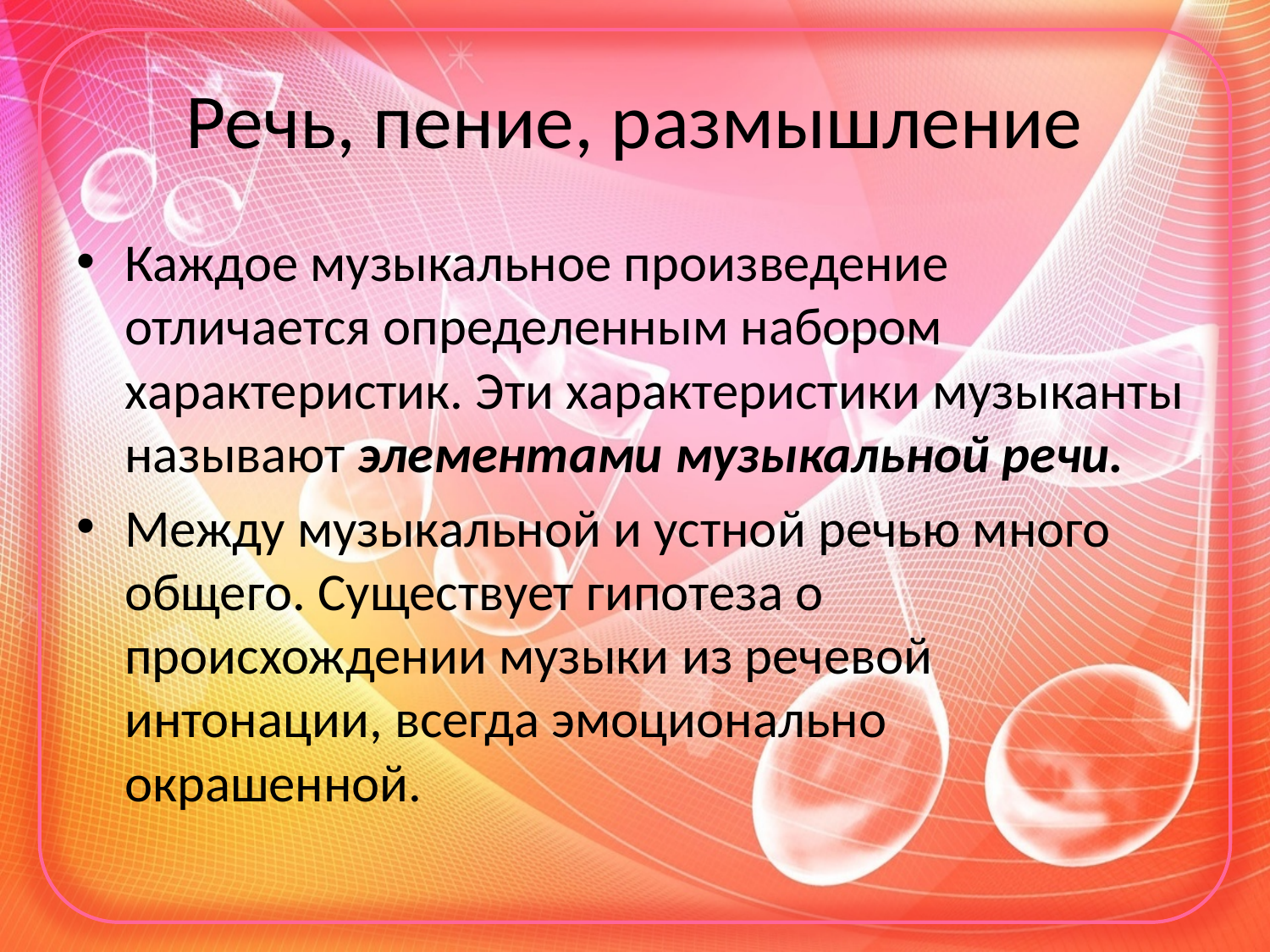

# Речь, пение, размышление
Каждое музыкальное произведение отличается определенным набором характеристик. Эти характеристики музыканты называют элементами музыкальной речи.
Между музыкальной и устной речью много общего. Существует гипотеза о происхождении музыки из речевой интонации, всегда эмоционально окрашенной.